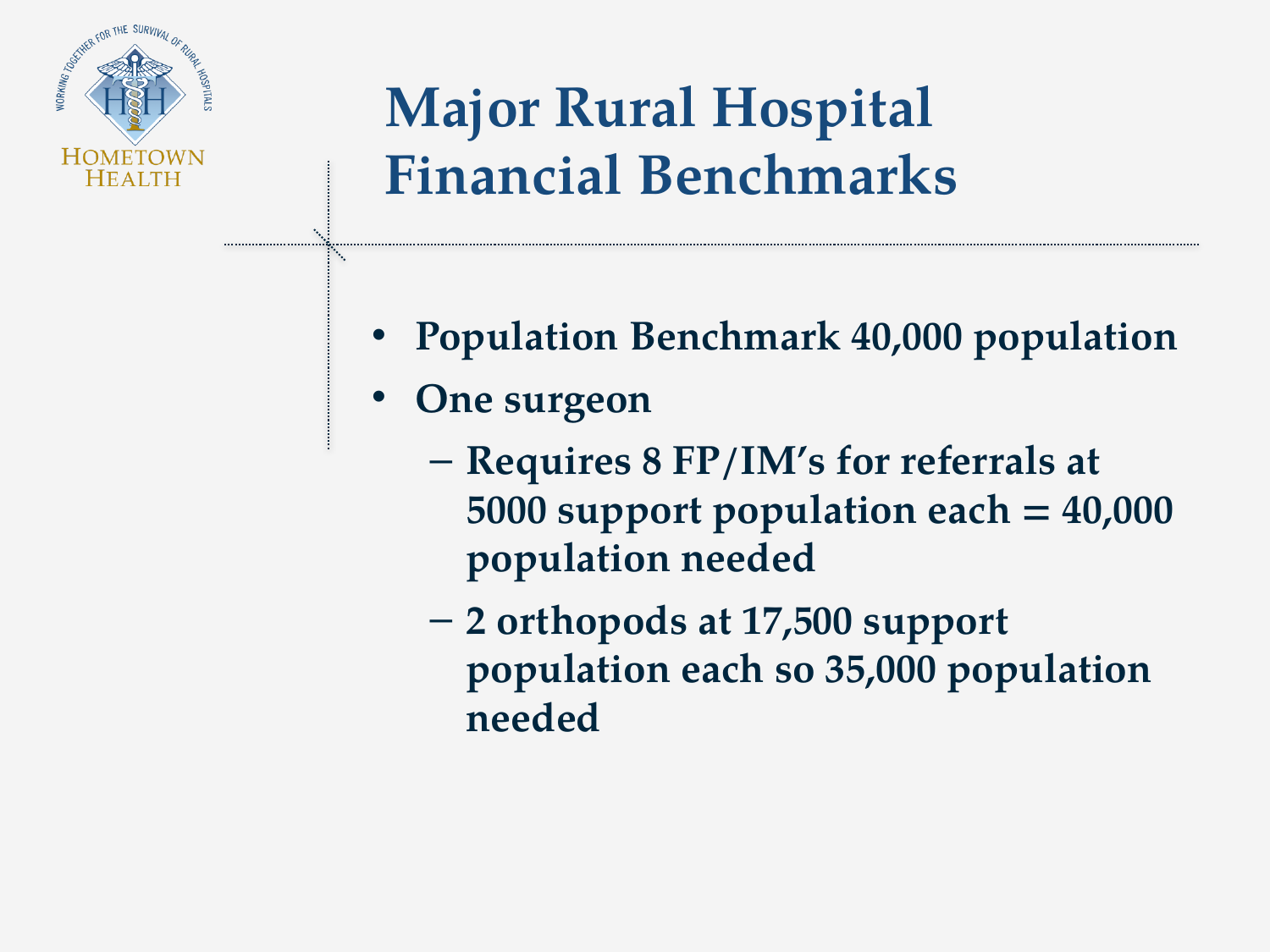

Major Rural Hospital Financial Benchmarks
Population Benchmark 40,000 population
One surgeon
Requires 8 FP/IM’s for referrals at 5000 support population each = 40,000 population needed
2 orthopods at 17,500 support population each so 35,000 population needed